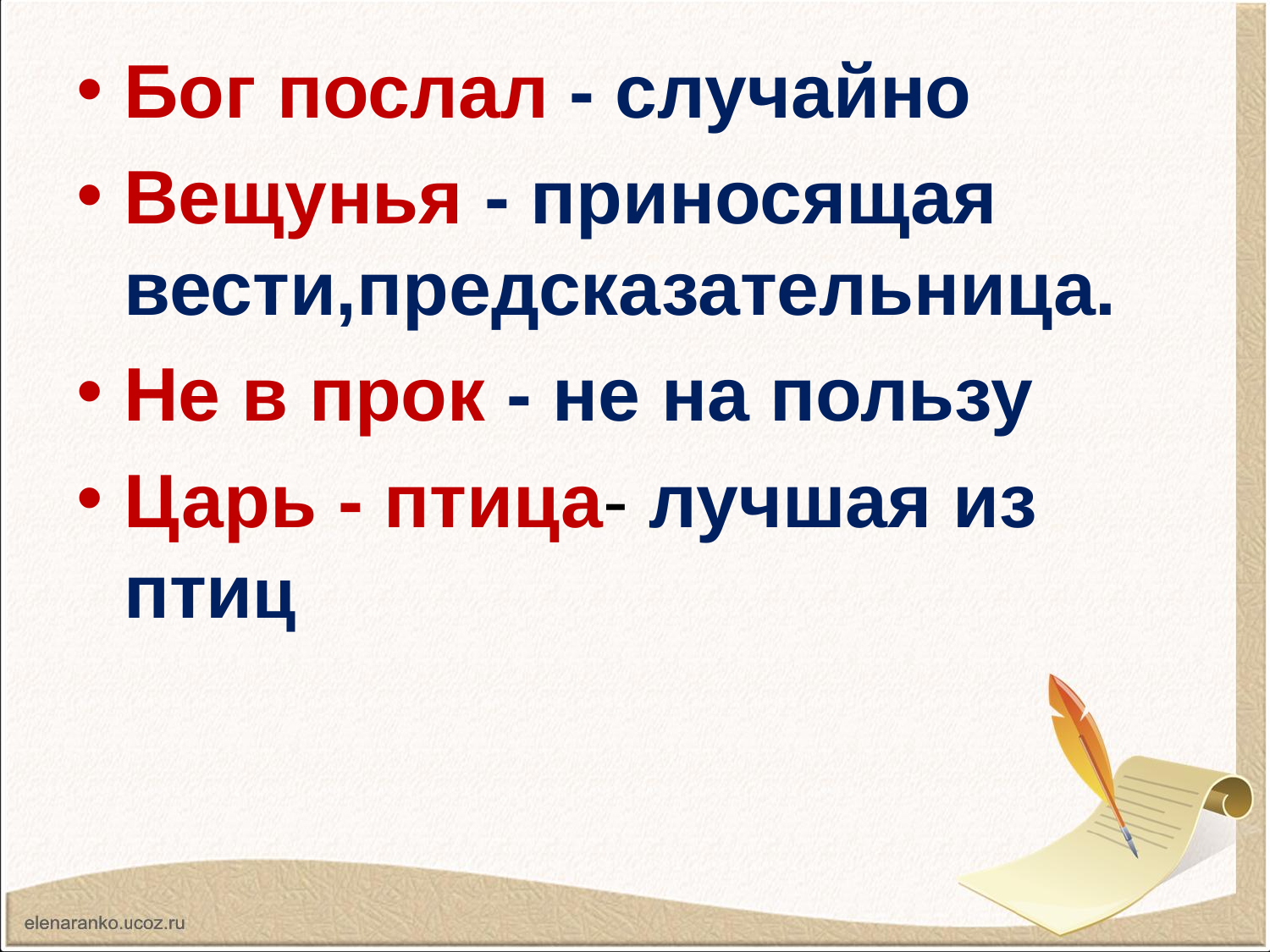

Бог послал - случайно
Вещунья - приносящая вести,предсказательница.
Не в прок - не на пользу
Царь - птица- лучшая из птиц

#